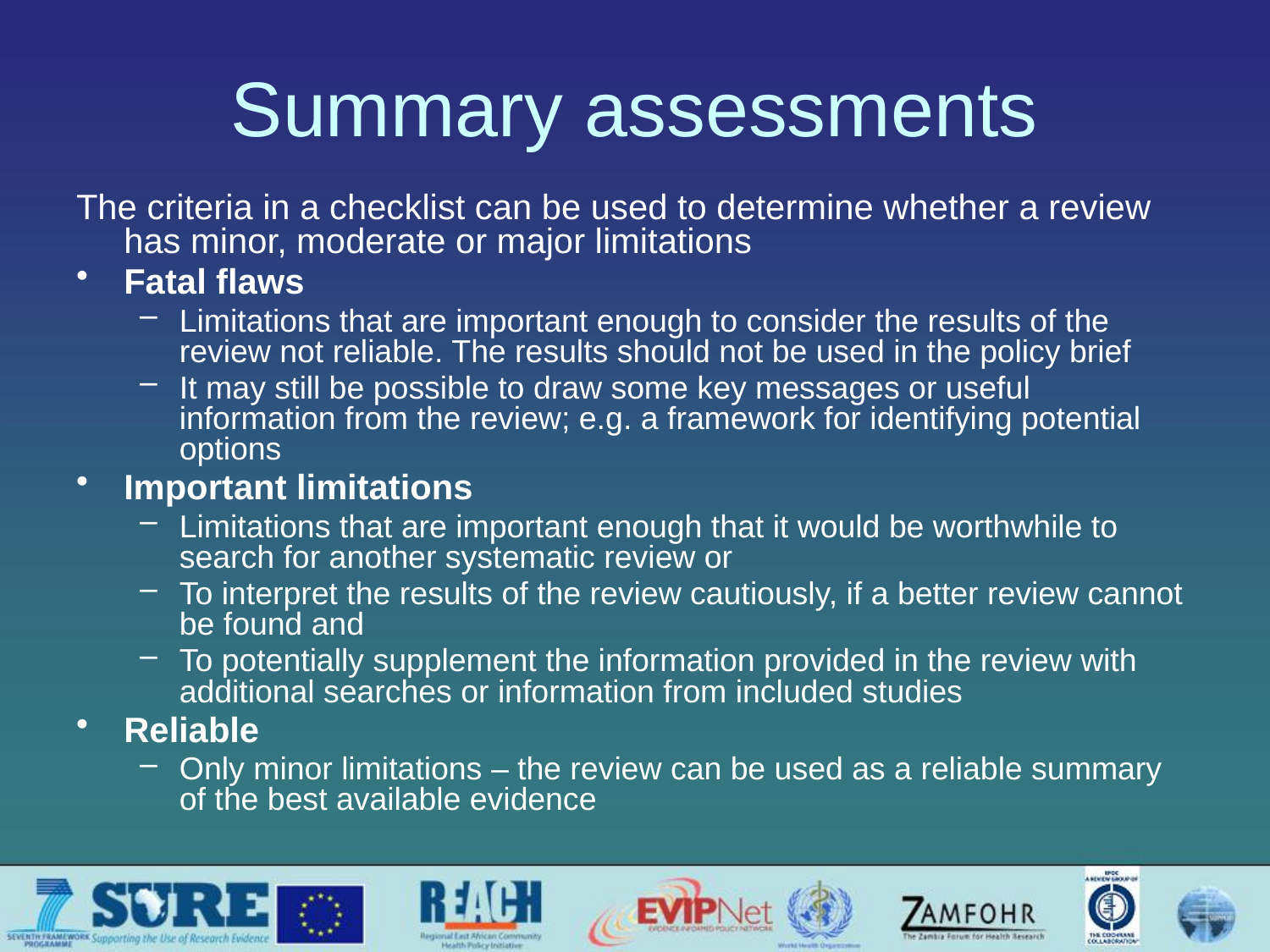

# Summary assessments
The criteria in a checklist can be used to determine whether a review has minor, moderate or major limitations
Fatal flaws
Limitations that are important enough to consider the results of the review not reliable. The results should not be used in the policy brief
It may still be possible to draw some key messages or useful information from the review; e.g. a framework for identifying potential options
Important limitations
Limitations that are important enough that it would be worthwhile to search for another systematic review or
To interpret the results of the review cautiously, if a better review cannot be found and
To potentially supplement the information provided in the review with additional searches or information from included studies
Reliable
Only minor limitations – the review can be used as a reliable summary of the best available evidence